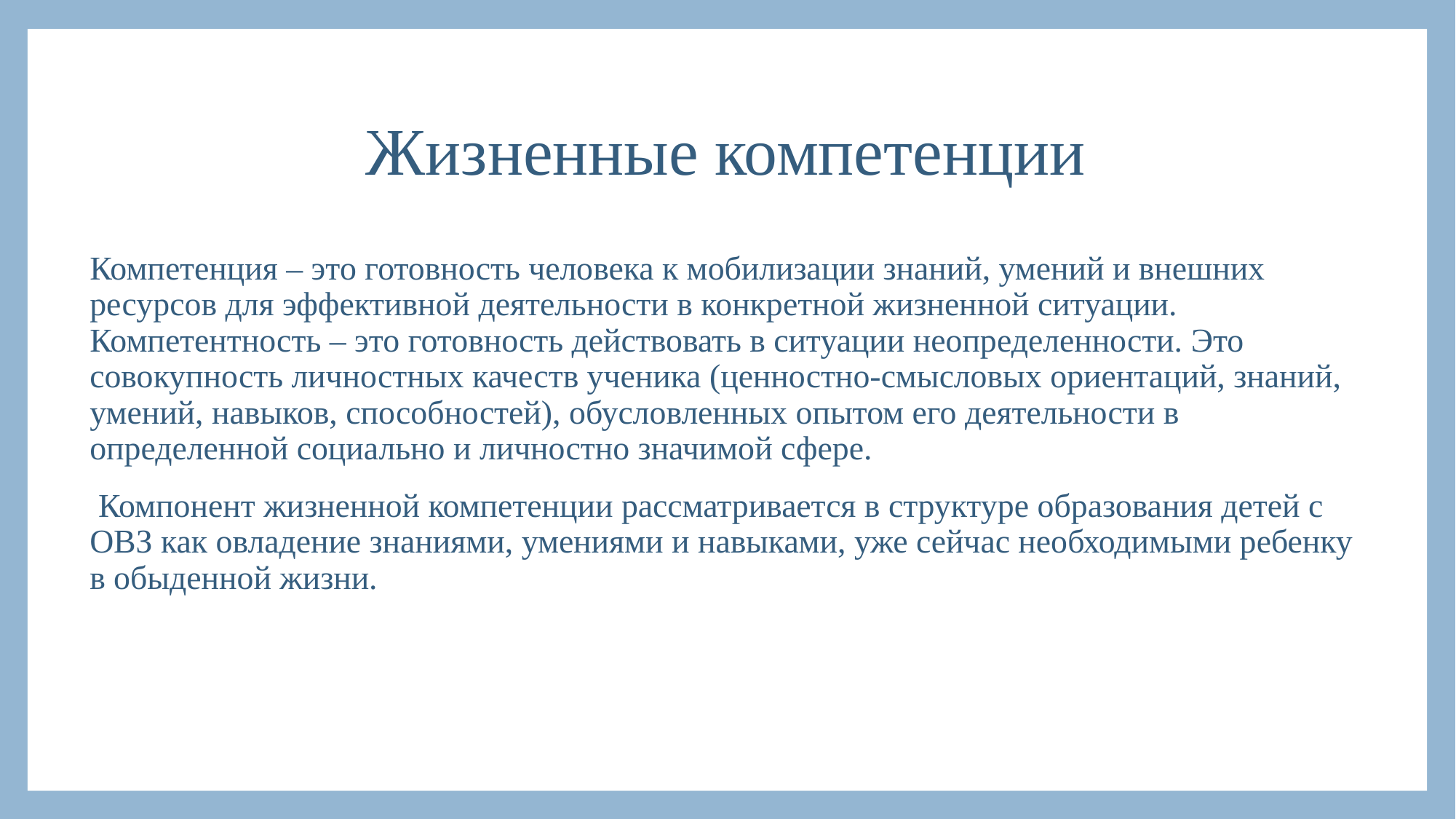

# Жизненные компетенции
Компетенция – это готовность человека к мобилизации знаний, умений и внешних ресурсов для эффективной деятельности в конкретной жизненной ситуации. Компетентность – это готовность действовать в ситуации неопределенности. Это совокупность личностных качеств ученика (ценностно-смысловых ориентаций, знаний, умений, навыков, способностей), обусловленных опытом его деятельности в определенной социально и личностно значимой сфере.
 Компонент жизненной компетенции рассматривается в структуре образования детей с ОВЗ как овладение знаниями, умениями и навыками, уже сейчас необходимыми ребенку в обыденной жизни.